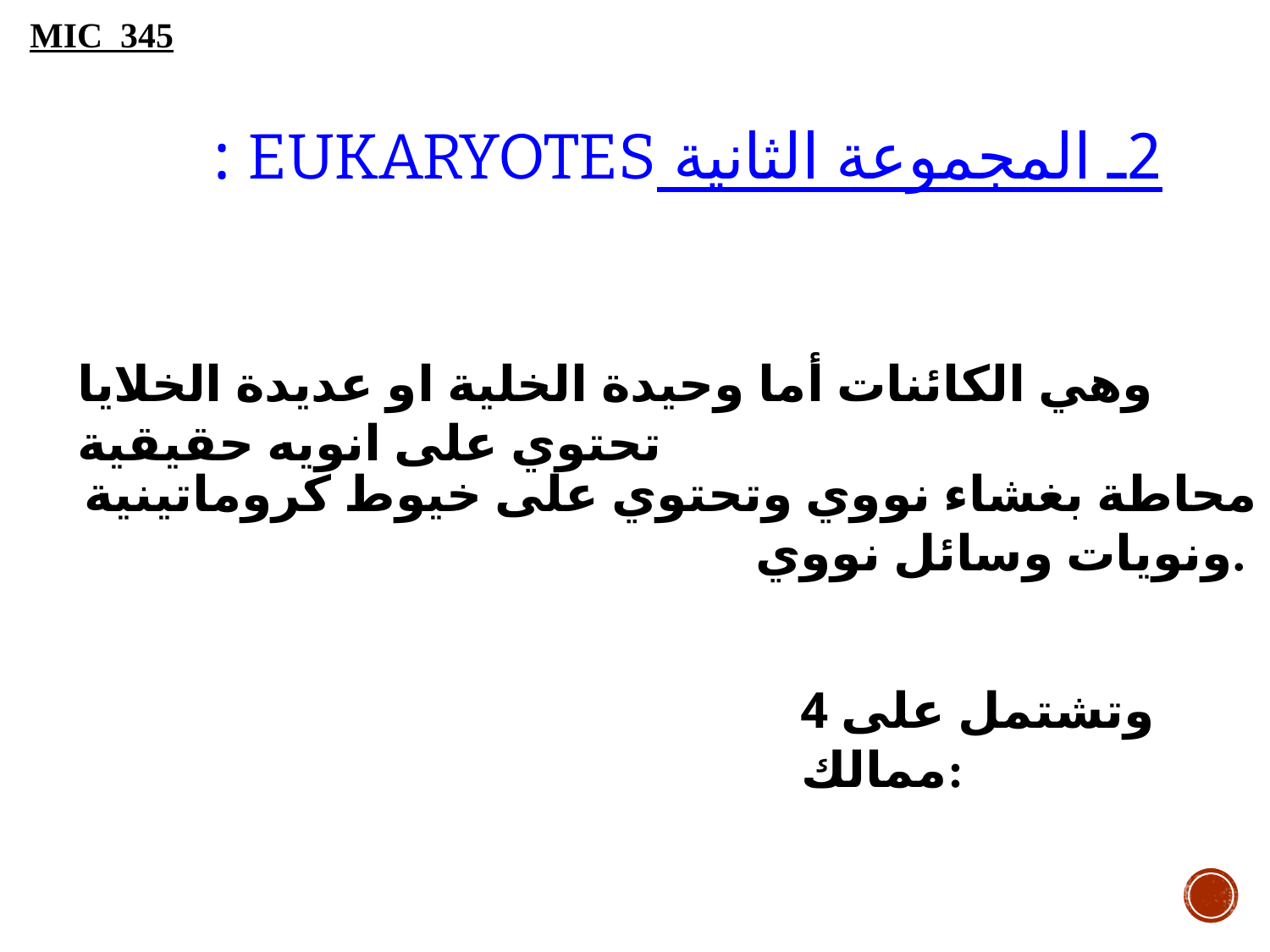

MIC  345
# 2ـ المجموعة الثانية Eukaryotes :
وهي الكائنات أما وحيدة الخلية او عديدة الخلايا تحتوي على انويه حقيقية

محاطة بغشاء نووي وتحتوي على خيوط كروماتينية ونويات وسائل نووي.

وتشتمل على 4 ممالك: